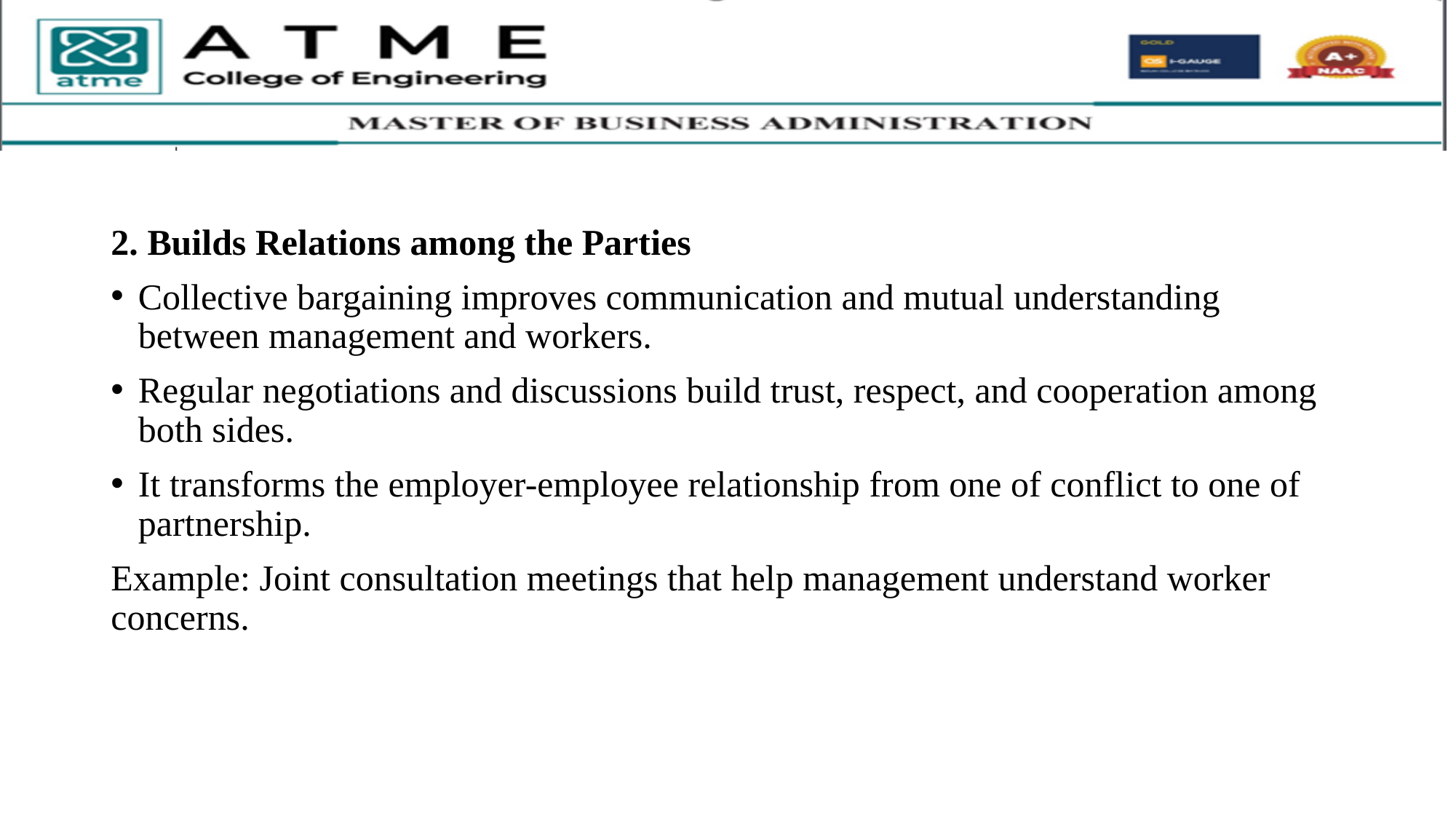

2. Builds Relations among the Parties
Collective bargaining improves communication and mutual understanding between management and workers.
Regular negotiations and discussions build trust, respect, and cooperation among both sides.
It transforms the employer-employee relationship from one of conflict to one of partnership.
Example: Joint consultation meetings that help management understand worker concerns.